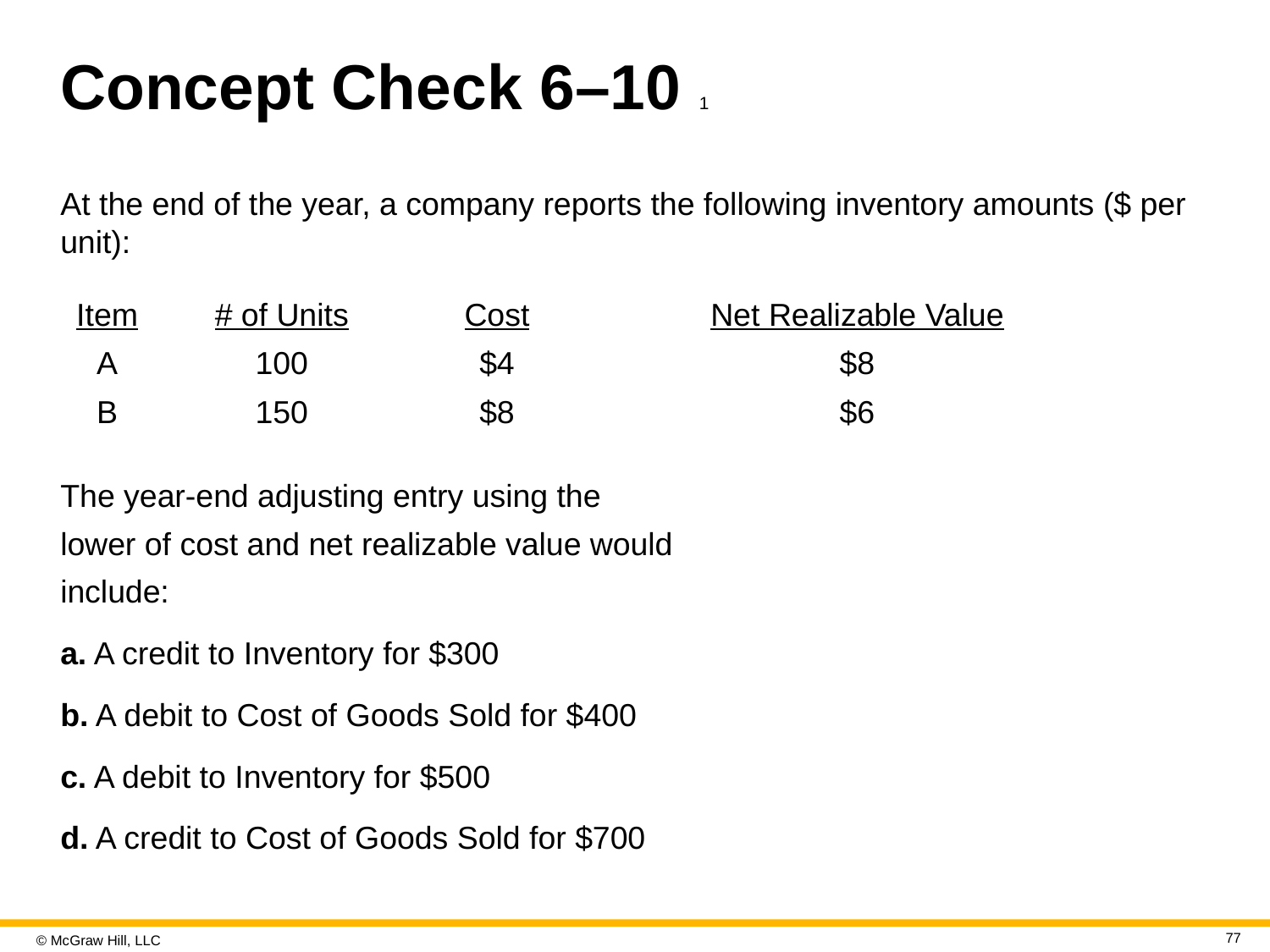

# Concept Check 6–10 1
At the end of the year, a company reports the following inventory amounts ($ per unit):
| Item | # of Units | Cost | Net Realizable Value |
| --- | --- | --- | --- |
| A | 100 | $4 | $8 |
| B | 150 | $8 | $6 |
The year-end adjusting entry using the lower of cost and net realizable value would include:
a. A credit to Inventory for $300
b. A debit to Cost of Goods Sold for $400
c. A debit to Inventory for $500
d. A credit to Cost of Goods Sold for $700
77